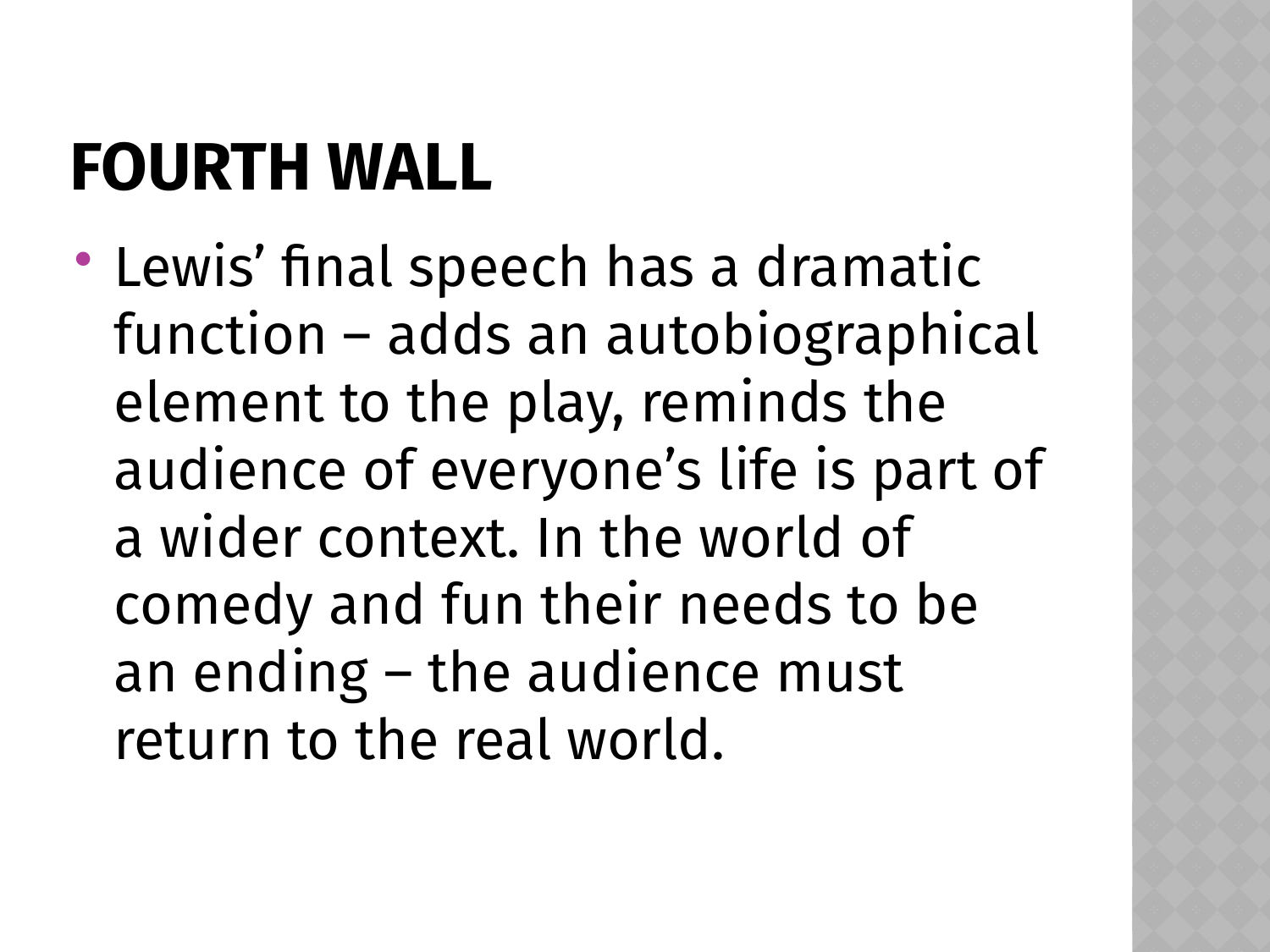

# Fourth Wall
Lewis’ final speech has a dramatic function – adds an autobiographical element to the play, reminds the audience of everyone’s life is part of a wider context. In the world of comedy and fun their needs to be an ending – the audience must return to the real world.